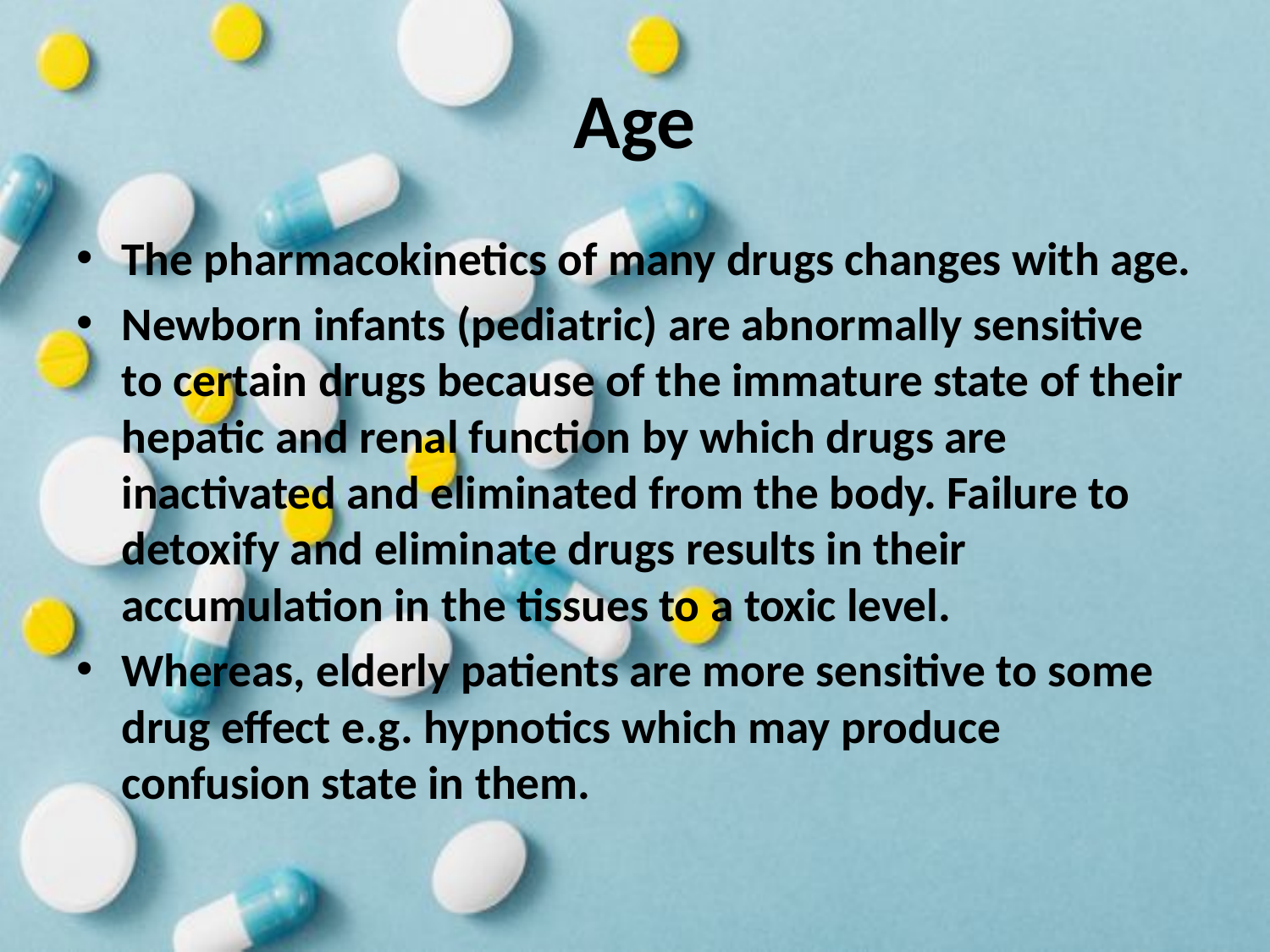

# Age
The pharmacokinetics of many drugs changes with age.
Newborn infants (pediatric) are abnormally sensitive to certain drugs because of the immature state of their hepatic and renal function by which drugs are inactivated and eliminated from the body. Failure to detoxify and eliminate drugs results in their accumulation in the tissues to a toxic level.
Whereas, elderly patients are more sensitive to some drug effect e.g. hypnotics which may produce confusion state in them.